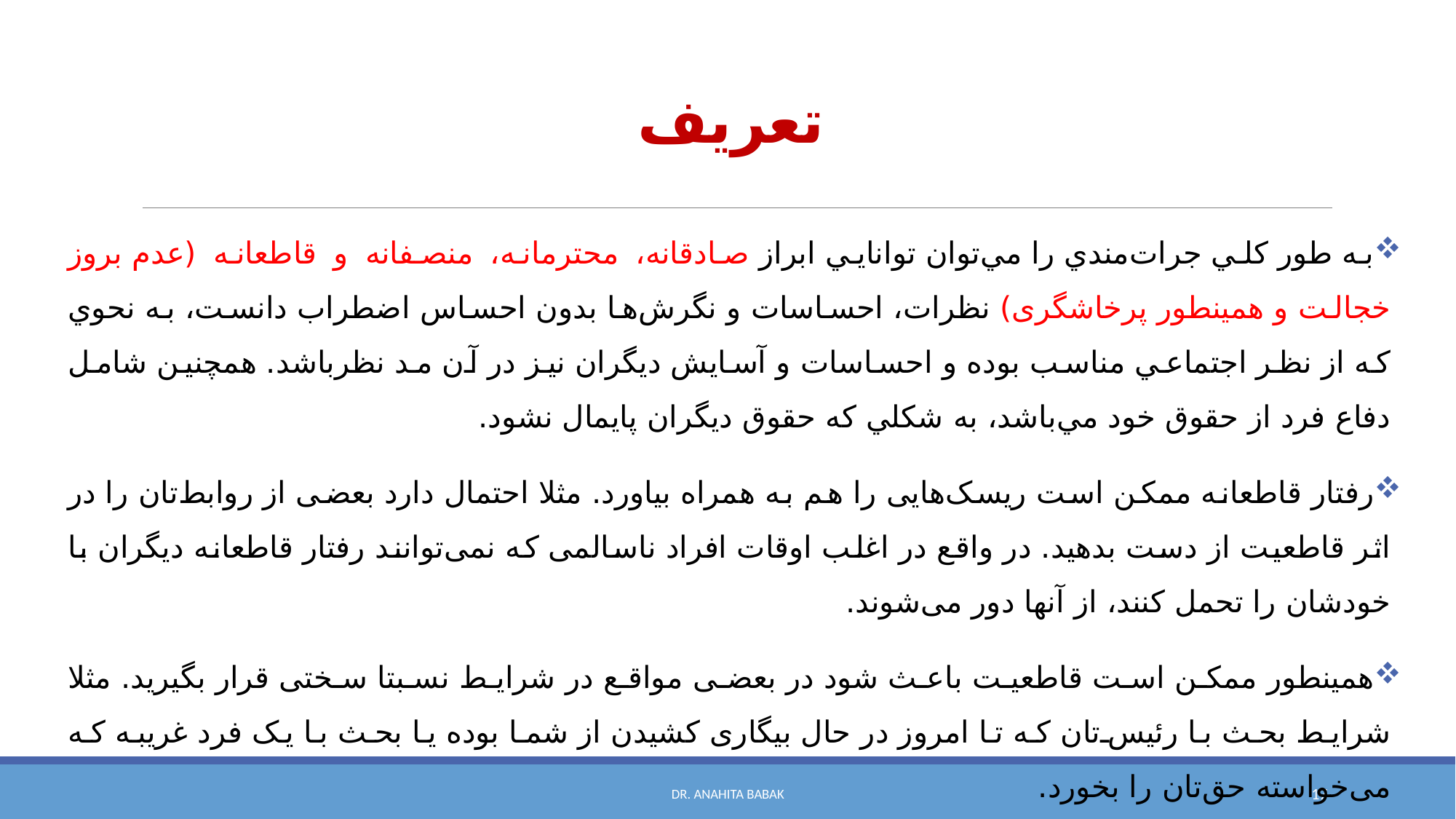

# تعریف
به طور كلي جرات‌مندي را مي‌توان توانايي ابراز صادقانه، محترمانه، منصفانه و قاطعانه (عدم بروز خجالت و همینطور پرخاشگری) نظرات، احساسات و نگرش‌ها بدون احساس اضطراب دانست، به نحوي كه از نظر اجتماعي مناسب بوده و احساسات و آسايش ديگران نيز در آن مد نظرباشد. همچنين شامل دفاع فرد از حقوق خود مي‌باشد، به شكلي كه حقوق ديگران پايمال نشود.
رفتار قاطعانه ممکن است ریسک‌هایی را هم به همراه بیاورد. مثلا احتمال دارد بعضی از روابط‌تان را در اثر قاطعیت از دست بدهید. در واقع در اغلب اوقات افراد ناسالمی که نمی‌توانند رفتار قاطعانه دیگران با خودشان را تحمل کنند، از آنها دور می‌شوند.
همینطور ممکن است قاطعیت باعث شود در بعضی مواقع در شرایط نسبتا سختی قرار بگیرید. مثلا شرایط بحث با رئیس‌تان که تا امروز در حال بیگاری کشیدن از شما بوده یا بحث با یک فرد غریبه که می‌خواسته حق‌تان را بخورد.

Dr. Anahita Babak
17